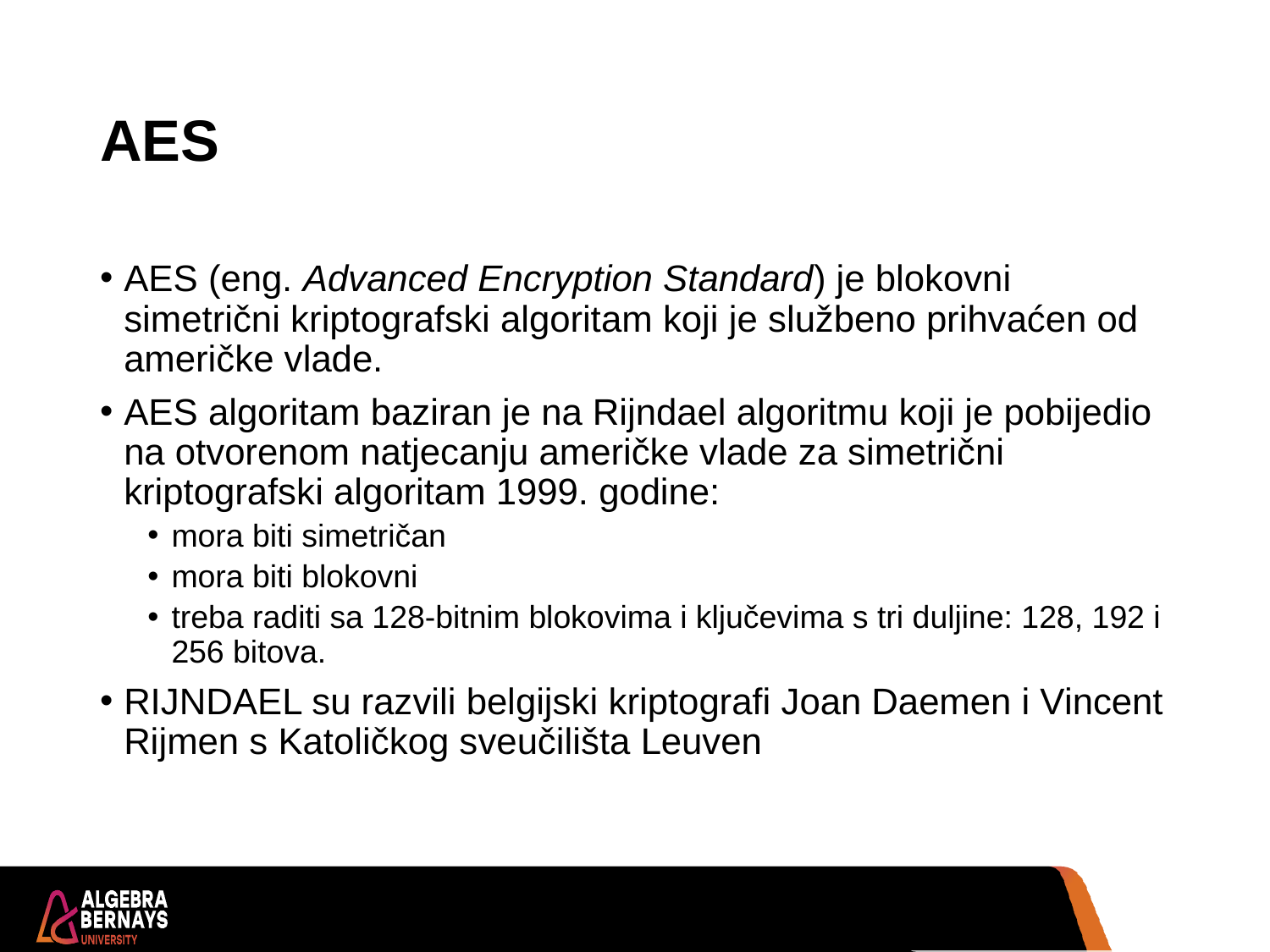

# AES
AES (eng. Advanced Encryption Standard) je blokovni simetrični kriptografski algoritam koji je službeno prihvaćen od američke vlade.
AES algoritam baziran je na Rijndael algoritmu koji je pobijedio na otvorenom natjecanju američke vlade za simetrični kriptografski algoritam 1999. godine:
mora biti simetričan
mora biti blokovni
treba raditi sa 128-bitnim blokovima i ključevima s tri duljine: 128, 192 i 256 bitova.
RIJNDAEL su razvili belgijski kriptografi Joan Daemen i Vincent Rijmen s Katoličkog sveučilišta Leuven